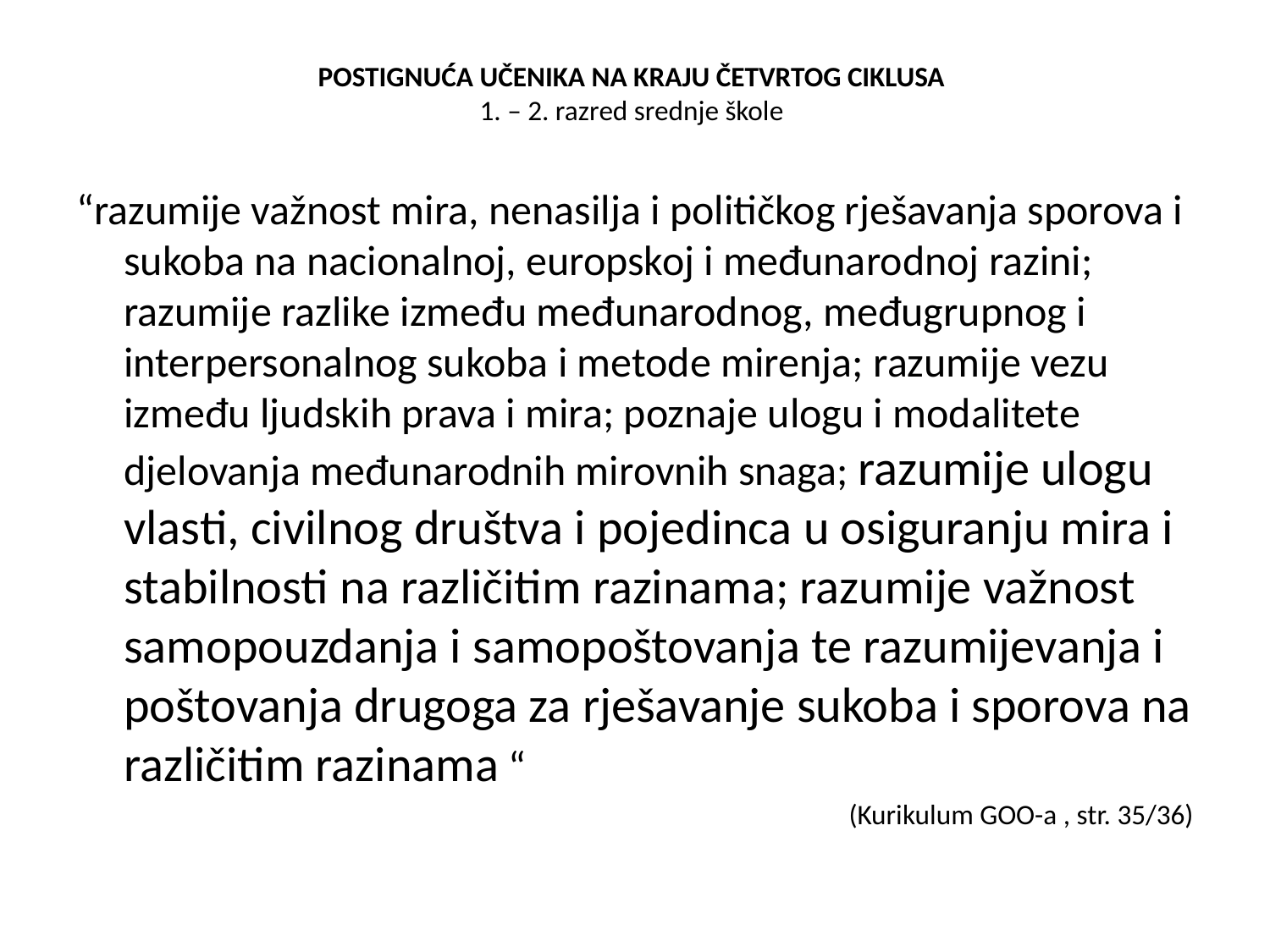

# POSTIGNUĆA UČENIKA NA KRAJU ČETVRTOG CIKLUSA 1. – 2. razred srednje škole
“razumije važnost mira, nenasilja i političkog rješavanja sporova i sukoba na nacionalnoj, europskoj i međunarodnoj razini; razumije razlike između međunarodnog, međugrupnog i interpersonalnog sukoba i metode mirenja; razumije vezu između ljudskih prava i mira; poznaje ulogu i modalitete djelovanja međunarodnih mirovnih snaga; razumije ulogu vlasti, civilnog društva i pojedinca u osiguranju mira i stabilnosti na različitim razinama; razumije važnost samopouzdanja i samopoštovanja te razumijevanja i poštovanja drugoga za rješavanje sukoba i sporova na različitim razinama “
(Kurikulum GOO-a , str. 35/36)